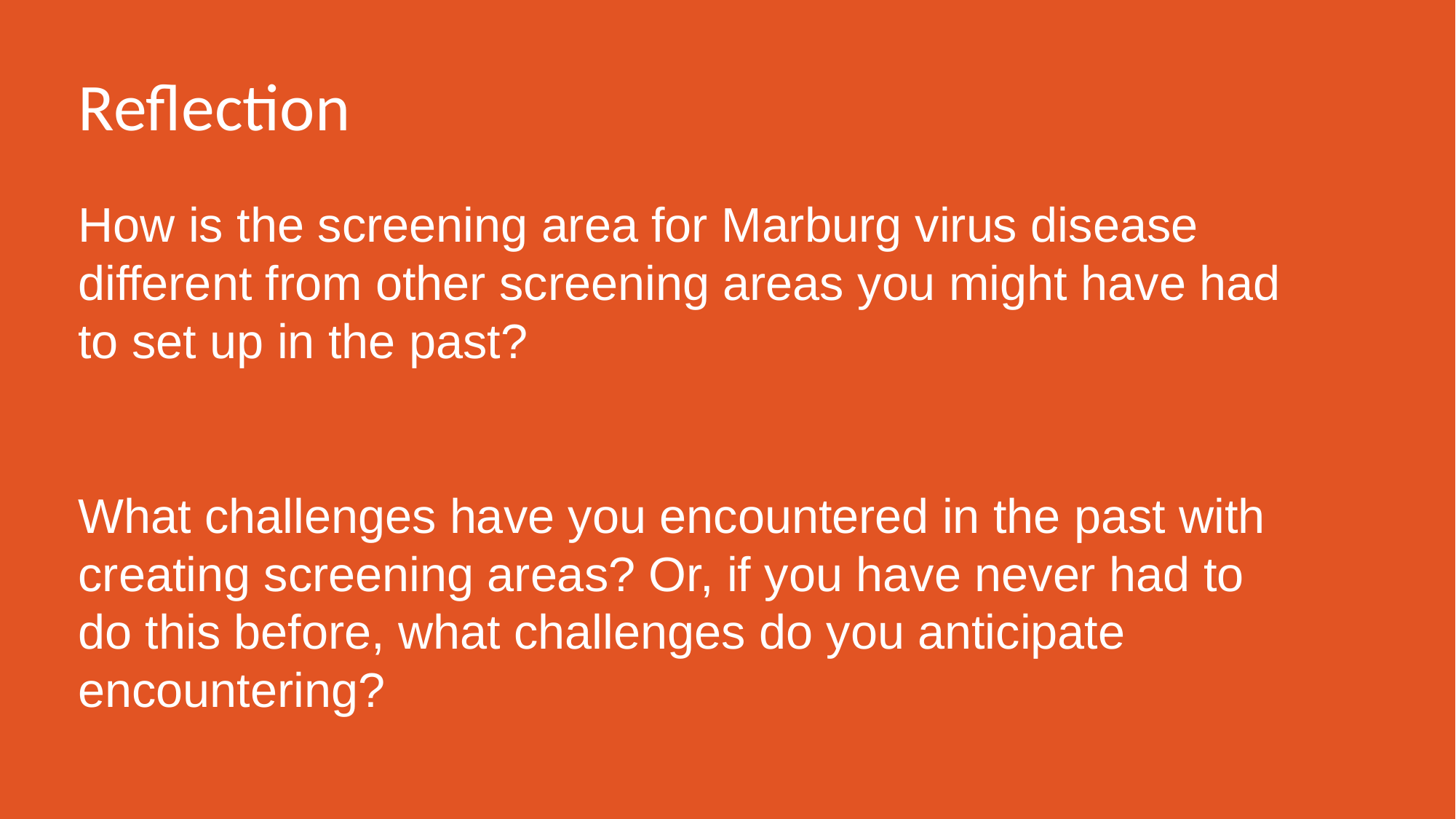

Reflection
How is the screening area for Marburg virus disease different from other screening areas you might have had to set up in the past?

What challenges have you encountered in the past with creating screening areas? Or, if you have never had to do this before, what challenges do you anticipate encountering?